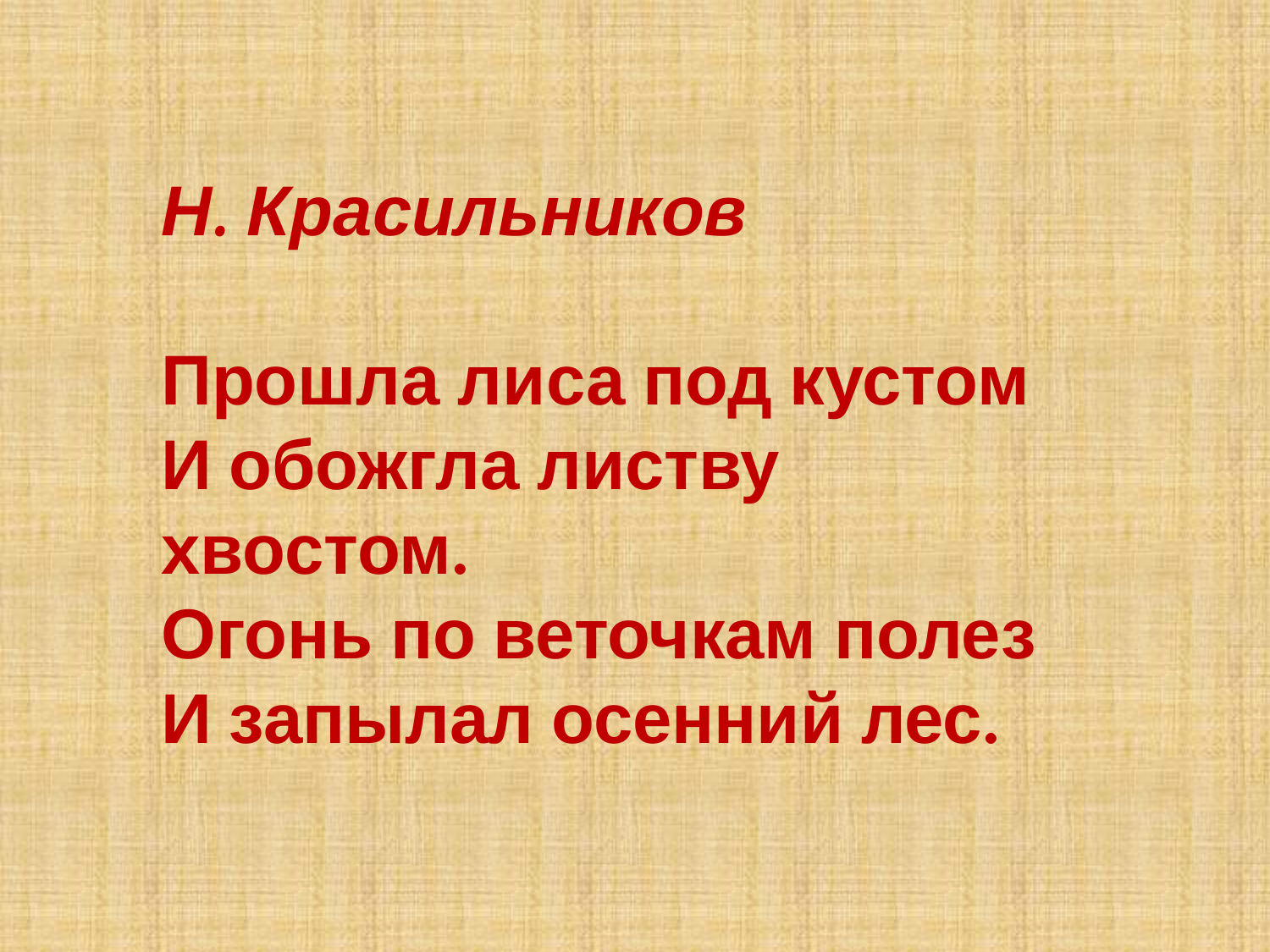

Н. Красильников

Прошла лиса под кустом
И обожгла листву хвостом.
Огонь по веточкам полез
И запылал осенний лес.